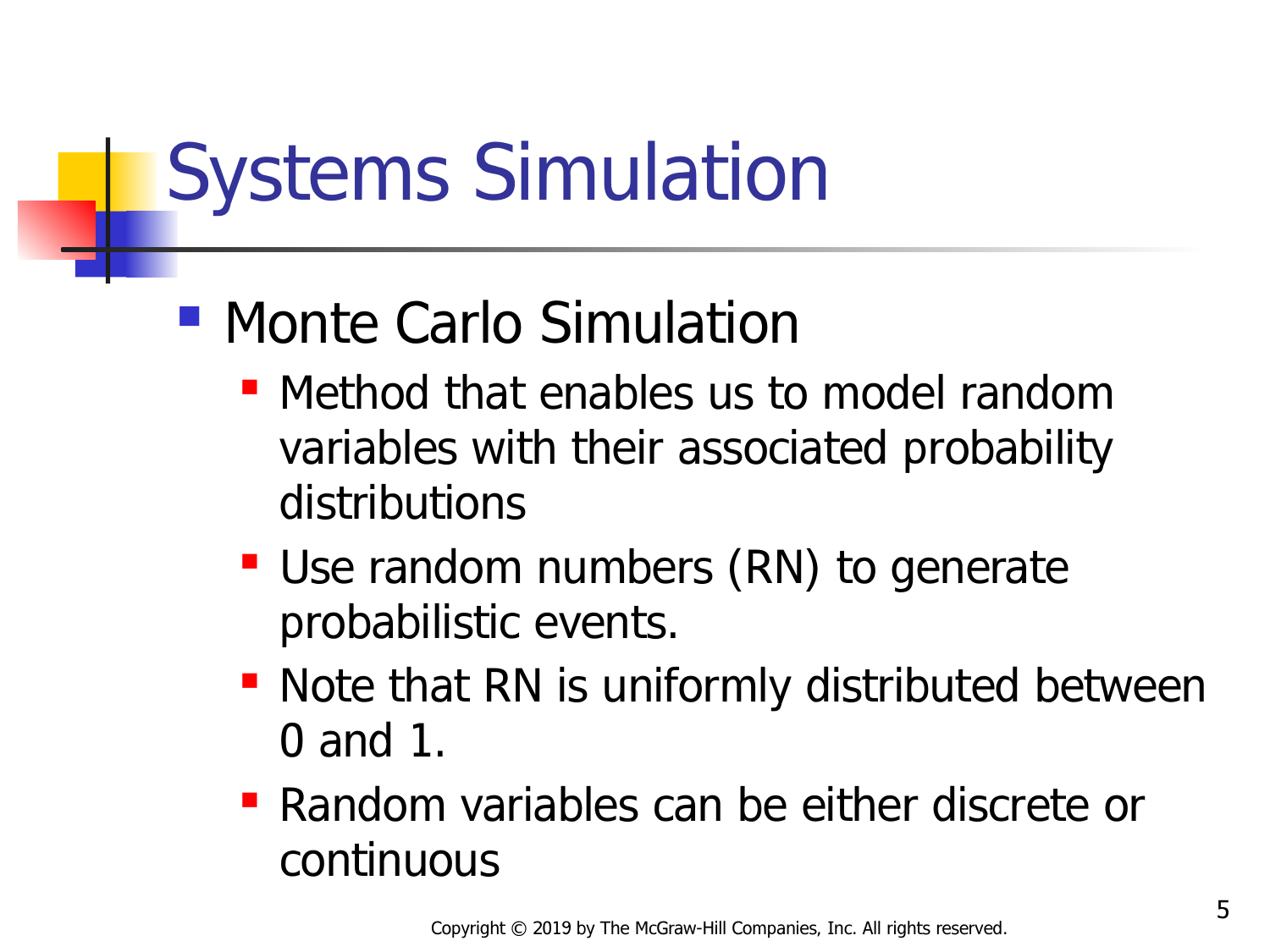

# Systems Simulation
Monte Carlo Simulation
Method that enables us to model random variables with their associated probability distributions
Use random numbers (RN) to generate probabilistic events.
Note that RN is uniformly distributed between 0 and 1.
Random variables can be either discrete or continuous
5
Copyright © 2019 by The McGraw-Hill Companies, Inc. All rights reserved.